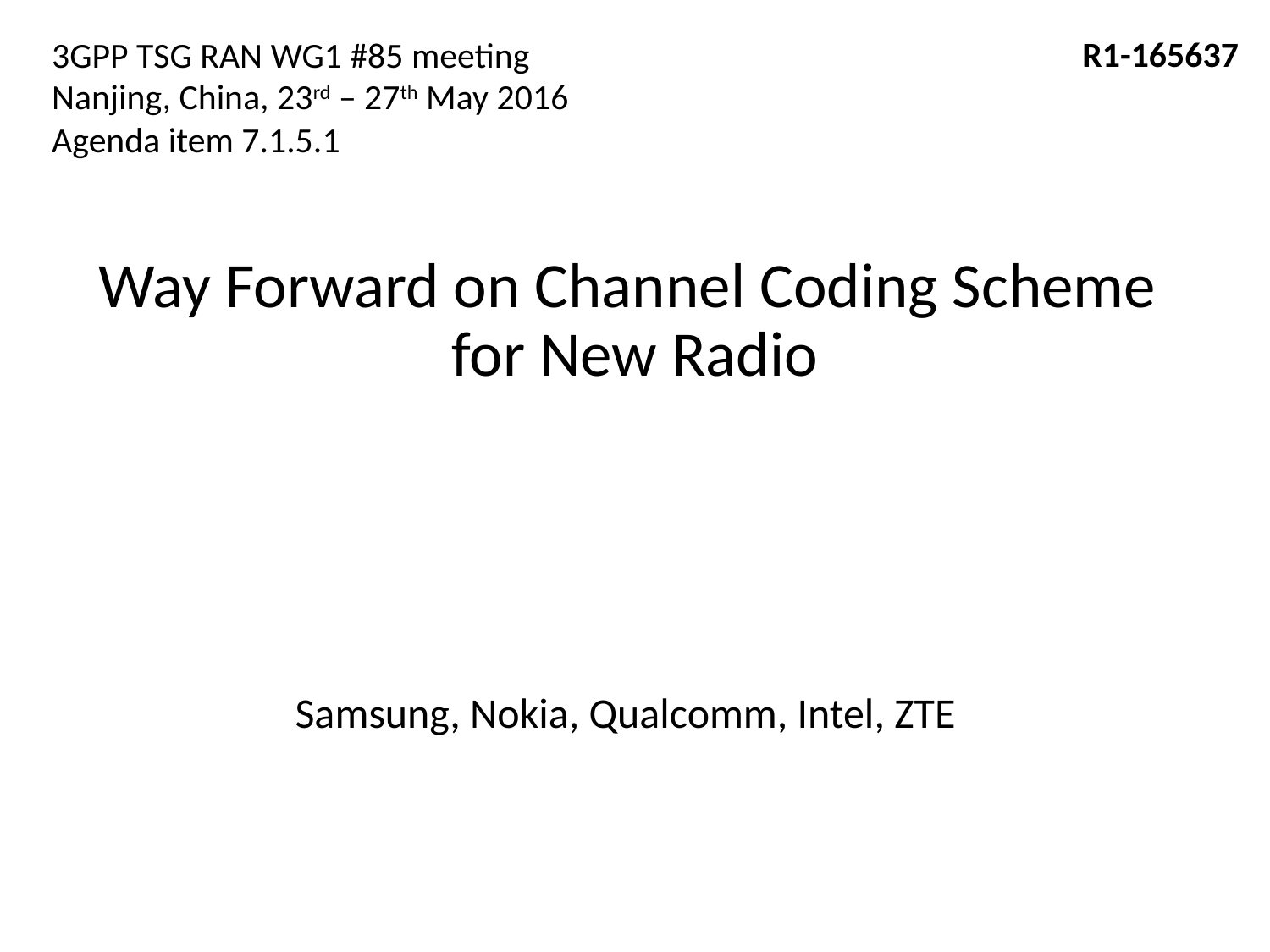

R1-165637
3GPP TSG RAN WG1 #85 meeting
Nanjing, China, 23rd – 27th May 2016
Agenda item 7.1.5.1
# Way Forward on Channel Coding Scheme for New Radio
Samsung, Nokia, Qualcomm, Intel, ZTE